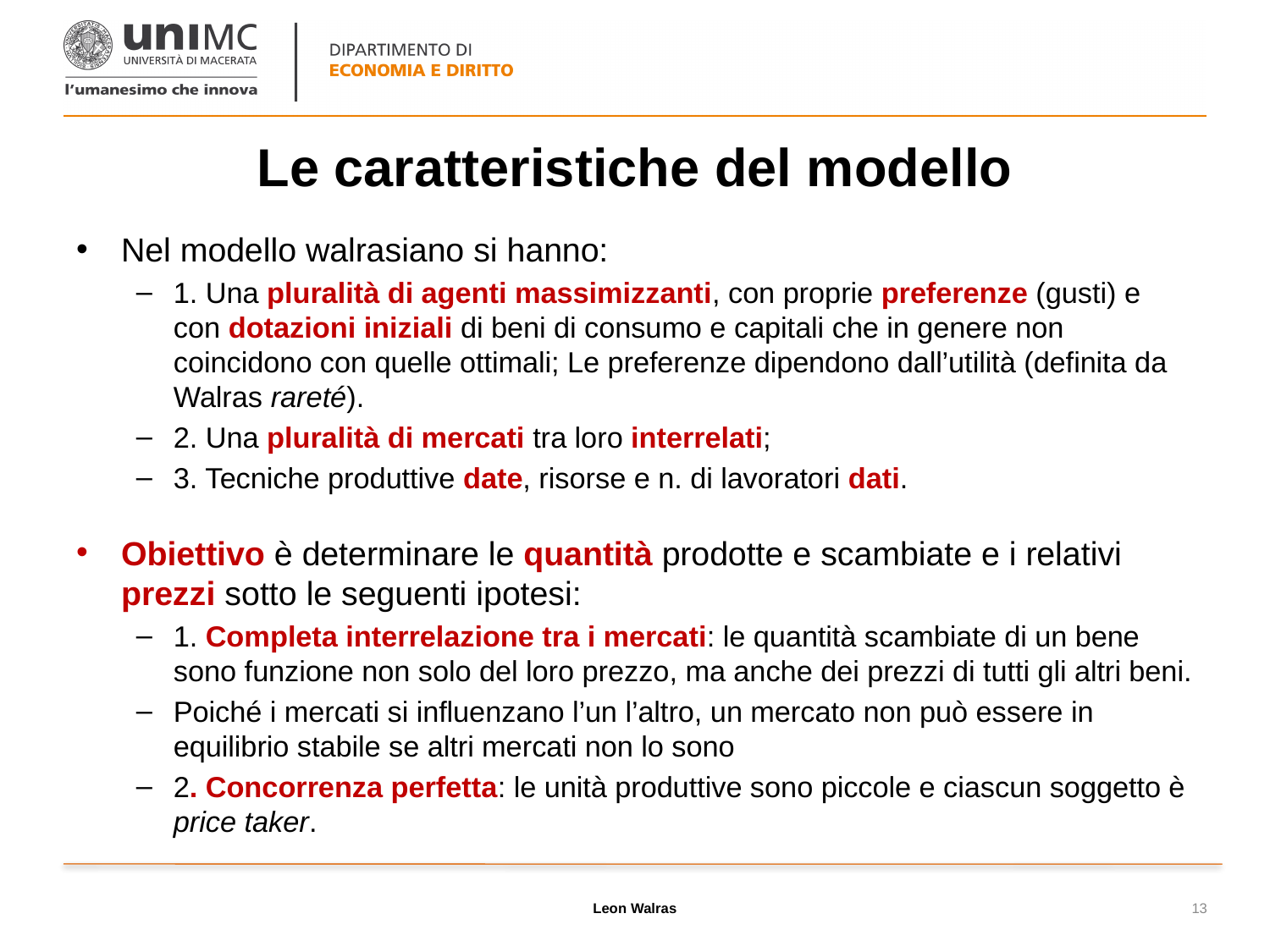

# Le caratteristiche del modello
Nel modello walrasiano si hanno:
1. Una pluralità di agenti massimizzanti, con proprie preferenze (gusti) e con dotazioni iniziali di beni di consumo e capitali che in genere non coincidono con quelle ottimali; Le preferenze dipendono dall’utilità (definita da Walras rareté).
2. Una pluralità di mercati tra loro interrelati;
3. Tecniche produttive date, risorse e n. di lavoratori dati.

Obiettivo è determinare le quantità prodotte e scambiate e i relativi prezzi sotto le seguenti ipotesi:
1. Completa interrelazione tra i mercati: le quantità scambiate di un bene sono funzione non solo del loro prezzo, ma anche dei prezzi di tutti gli altri beni.
Poiché i mercati si influenzano l’un l’altro, un mercato non può essere in equilibrio stabile se altri mercati non lo sono
2. Concorrenza perfetta: le unità produttive sono piccole e ciascun soggetto è price taker.

Leon Walras
13